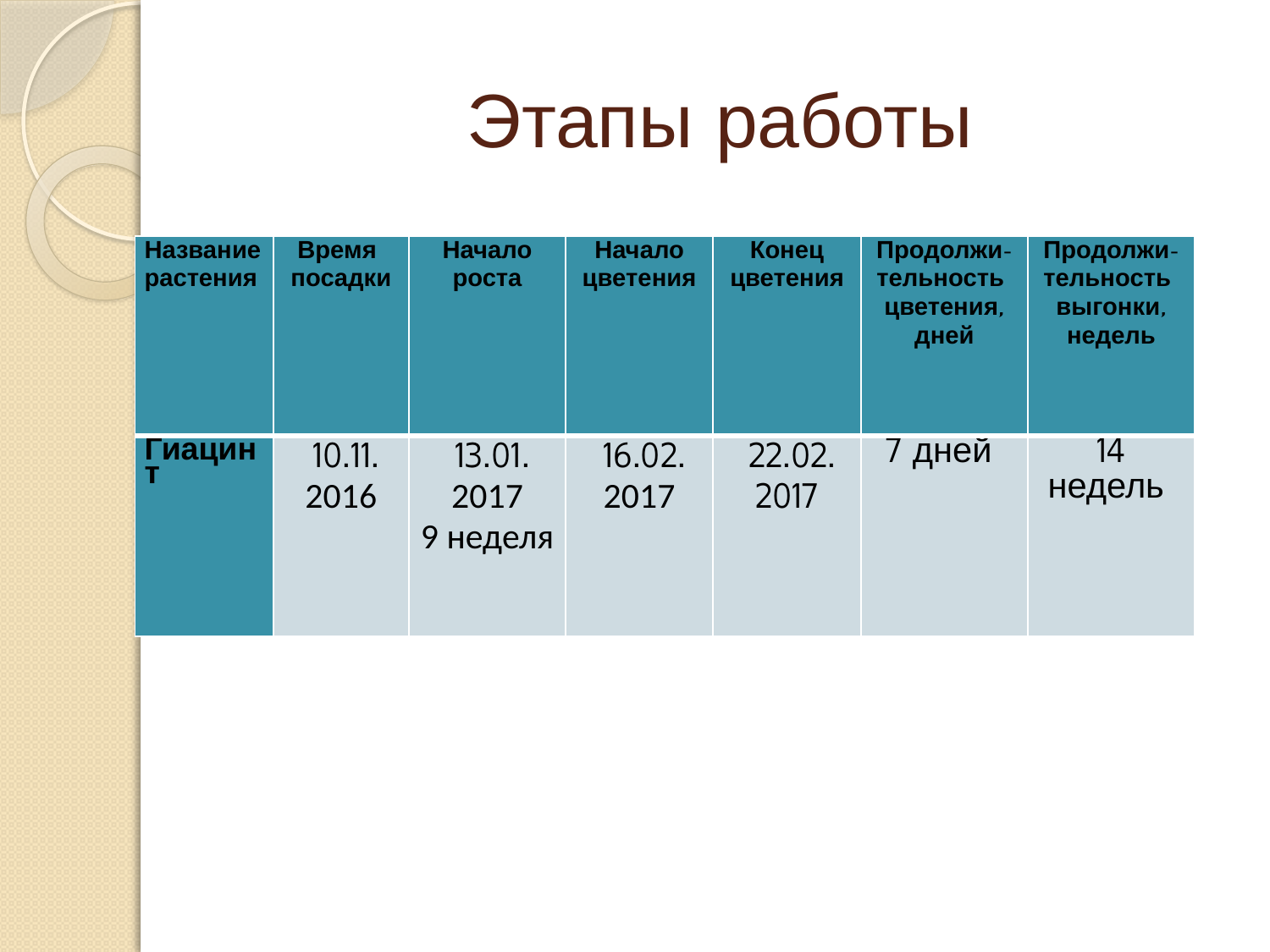

# Этапы работы
| Название растения | Время посадки | Начало роста | Начало цветения | Конец цветения | Продолжи-тельность цветения, дней | Продолжи- тельность выгонки, недель |
| --- | --- | --- | --- | --- | --- | --- |
| Гиацинт | 10.11. 2016 | 13.01. 2017 9 неделя | 16.02. 2017 | 22.02. 2017 | 7 дней | 14 недель |